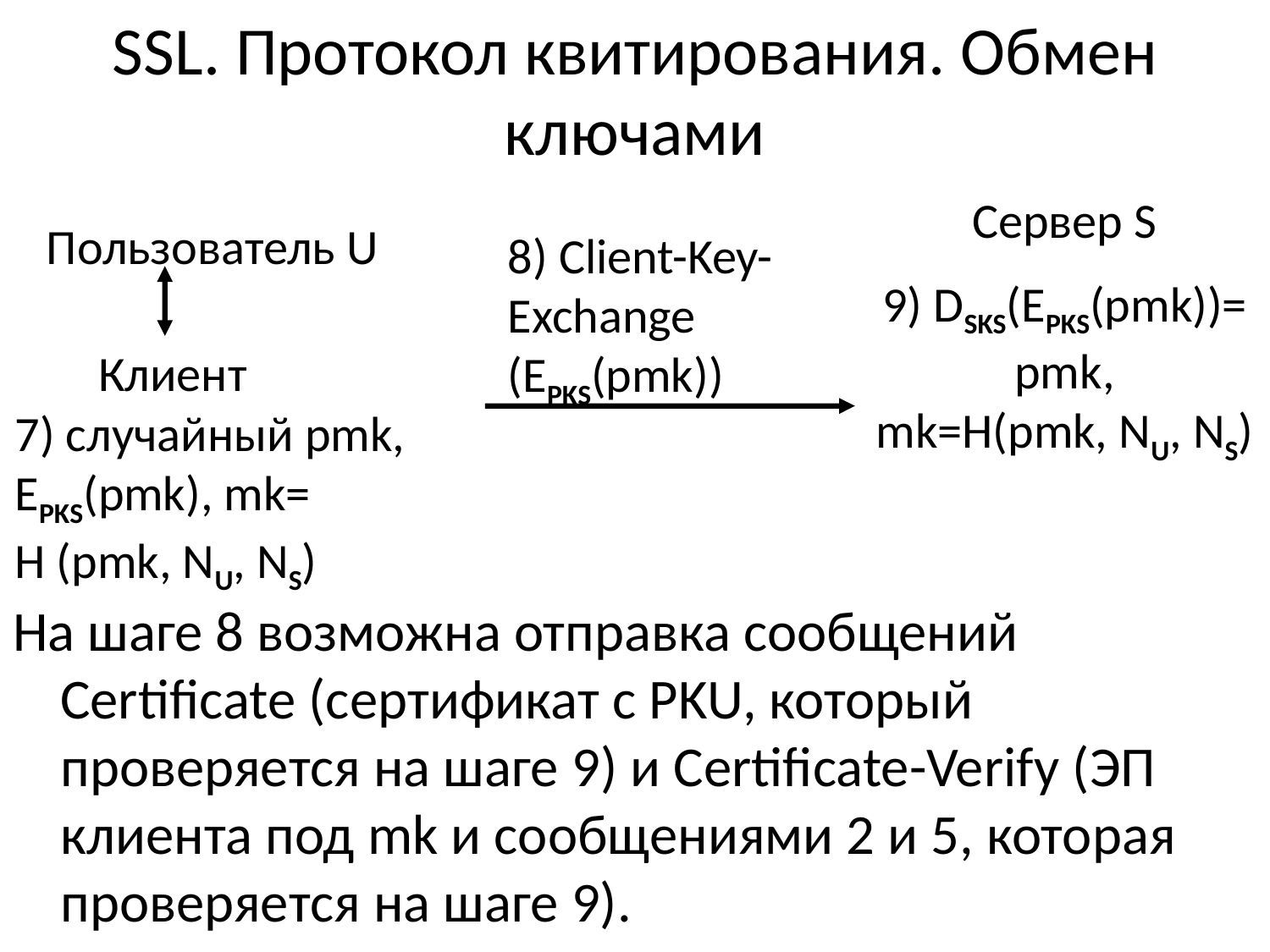

# SSL. Протокол квитирования. Обмен ключами
Сервер S
Пользователь U
8) Client-Key-
Exchange
(EPKS(pmk))

9) DSKS(EPKS(pmk))=
pmk,
mk=H(pmk, NU, NS)
Клиент
7) случайный pmk,
EPKS(pmk), mk=
H (pmk, NU, NS)

На шаге 8 возможна отправка сообщений Certificate (сертификат с PKU, который проверяется на шаге 9) и Certificate-Verify (ЭП клиента под mk и сообщениями 2 и 5, которая проверяется на шаге 9).